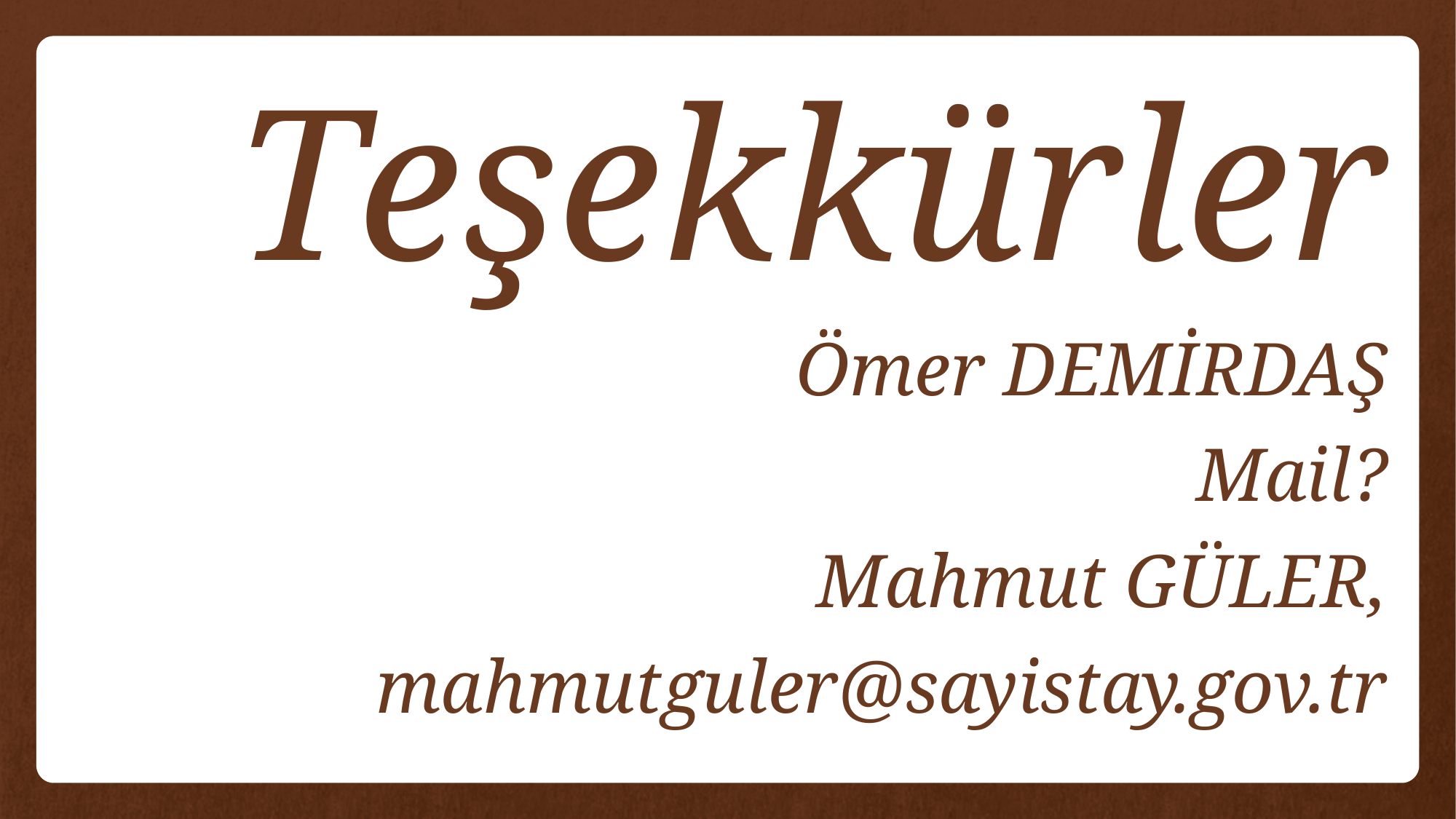

Teşekkürler
Ömer DEMİRDAŞ
Mail?
Mahmut GÜLER,
mahmutguler@sayistay.gov.tr